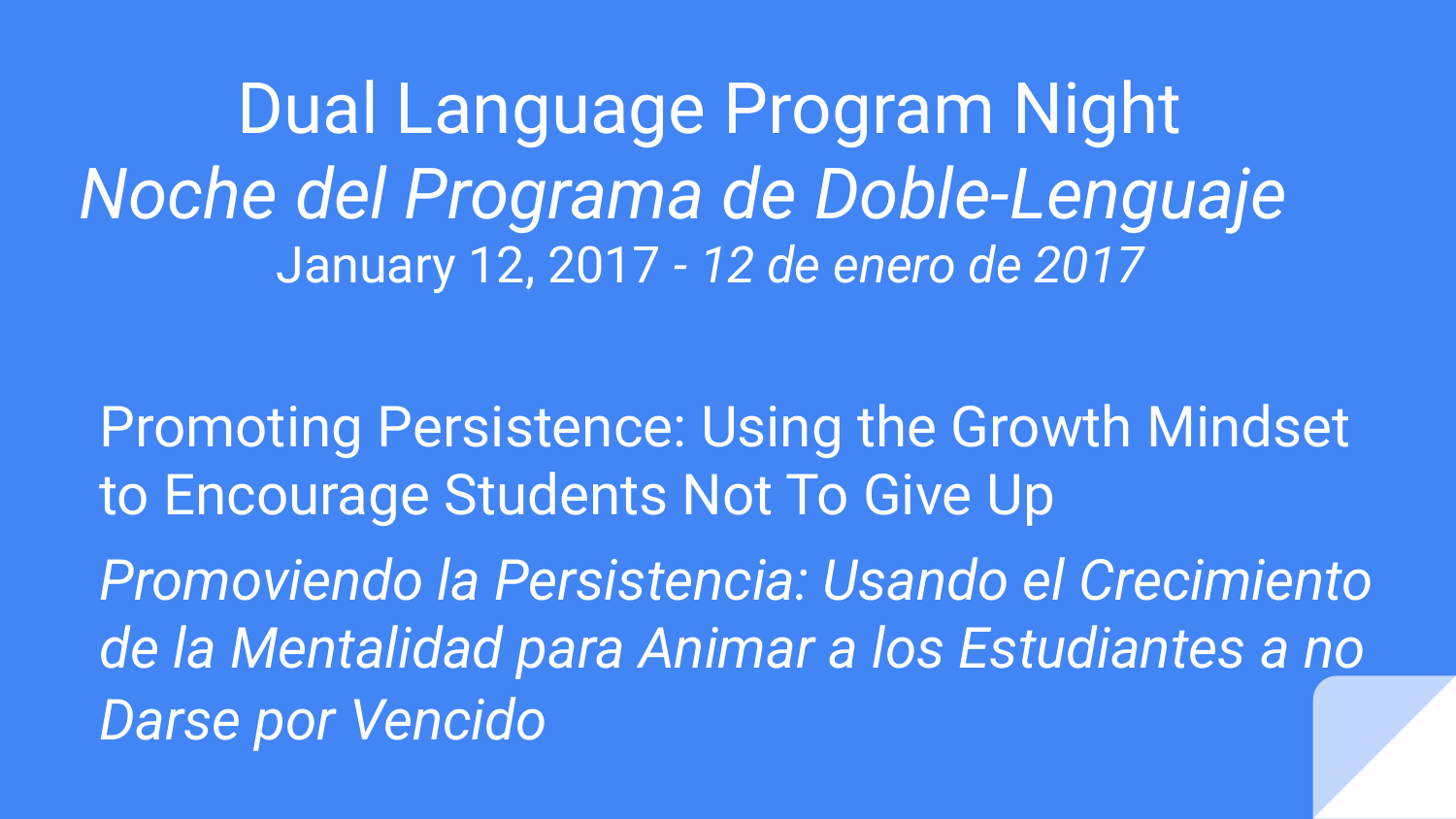

# Dual Language Program Night
Noche del Programa de Doble-Lenguaje
January 12, 2017 - 12 de enero de 2017

Promoting Persistence: Using the Growth Mindset to Encourage Students Not To Give Up

Promoviendo la Persistencia: Usando el Crecimiento de la Mentalidad para Animar a los Estudiantes a no Darse por Vencido